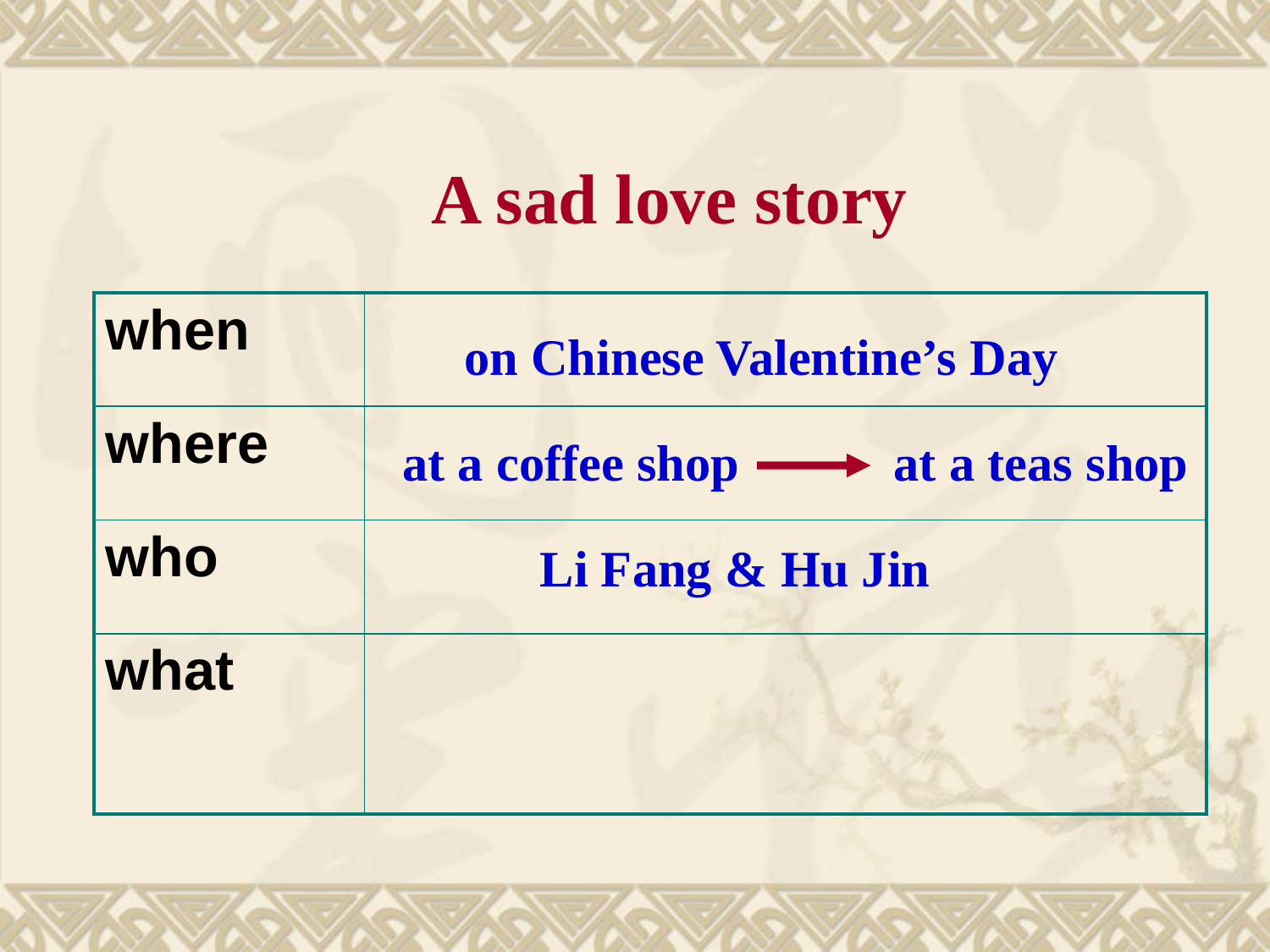

A sad love story
| when |  |
| --- | --- |
| where |  |
| who |  |
| what |  |
on Chinese Valentine’s Day
at a coffee shop            at a teas shop

Li Fang & Hu Jin